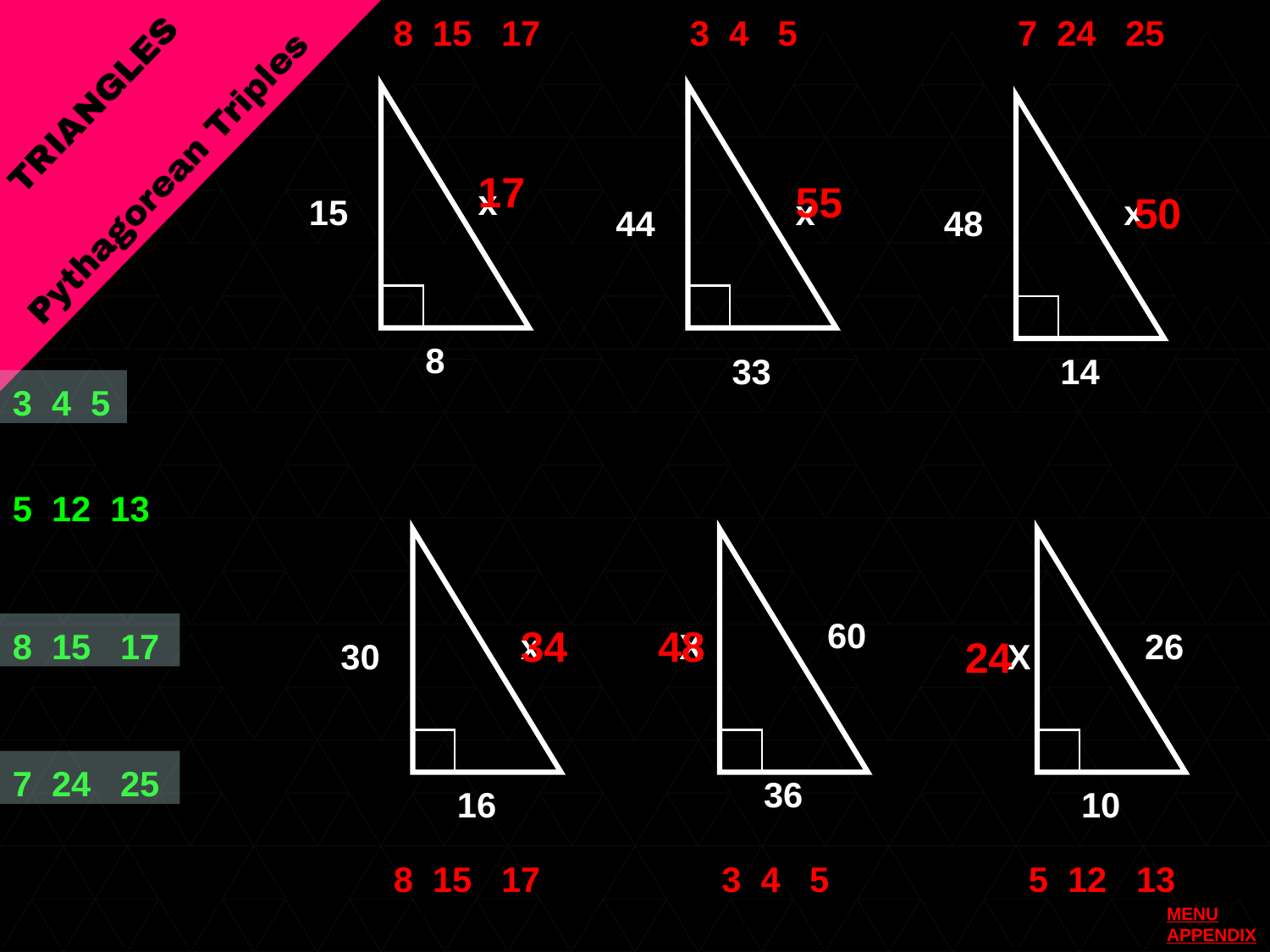

8  15   17
3  4   5
7  24   25

TRIANGLES

Pythagorean Triples
17
x
55
15
x
x
50
44
48

8
33
14
3  4  5

5  12  13

60
8  15   17

x
34
48
X
26
30
24
X

7  24   25

36
16
10
8  15   17
3  4   5
5  12   13
MENU
APPENDIX